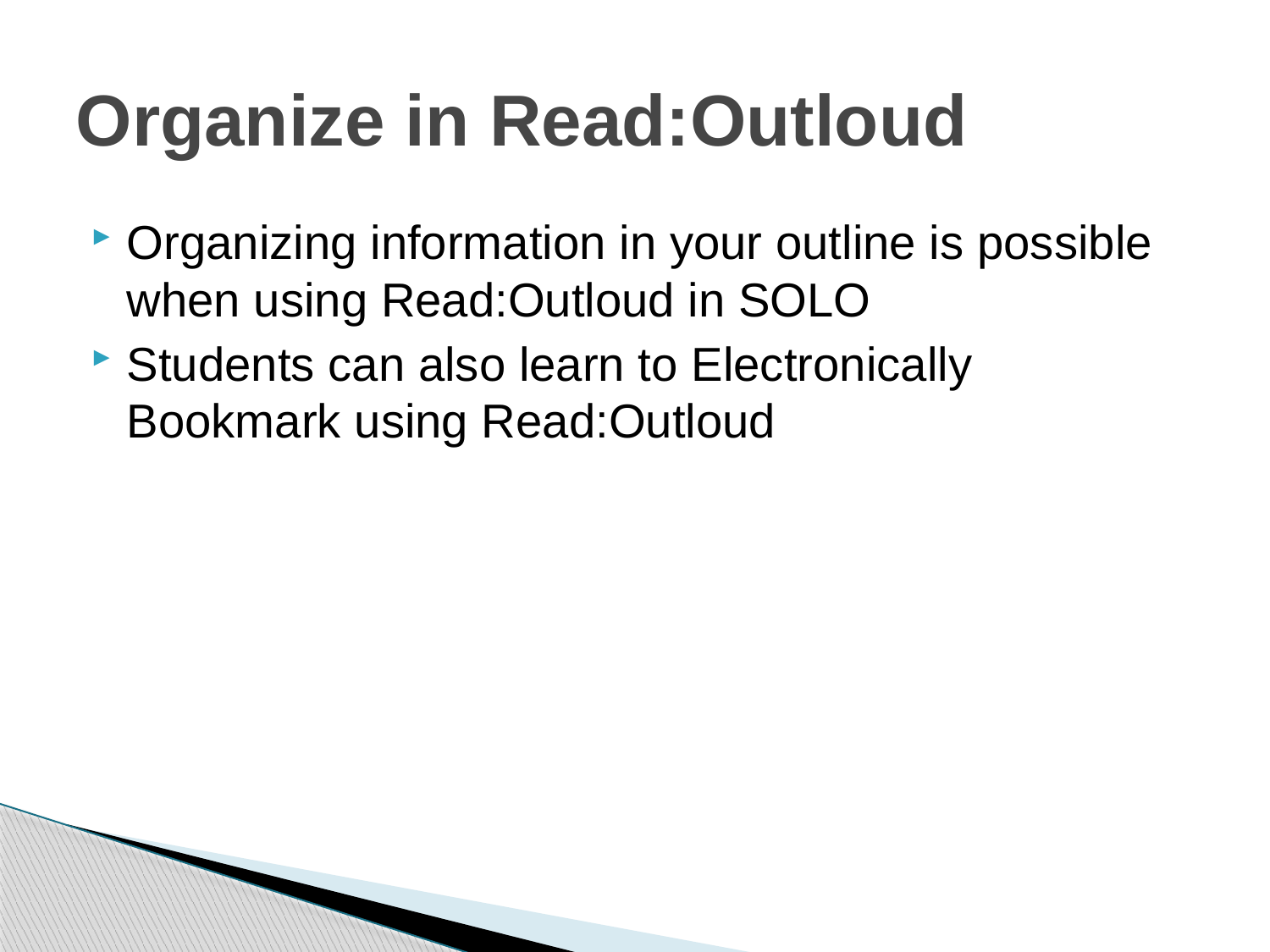

# Organize in Read:Outloud
Organizing information in your outline is possible when using Read:Outloud in SOLO
Students can also learn to Electronically Bookmark using Read:Outloud